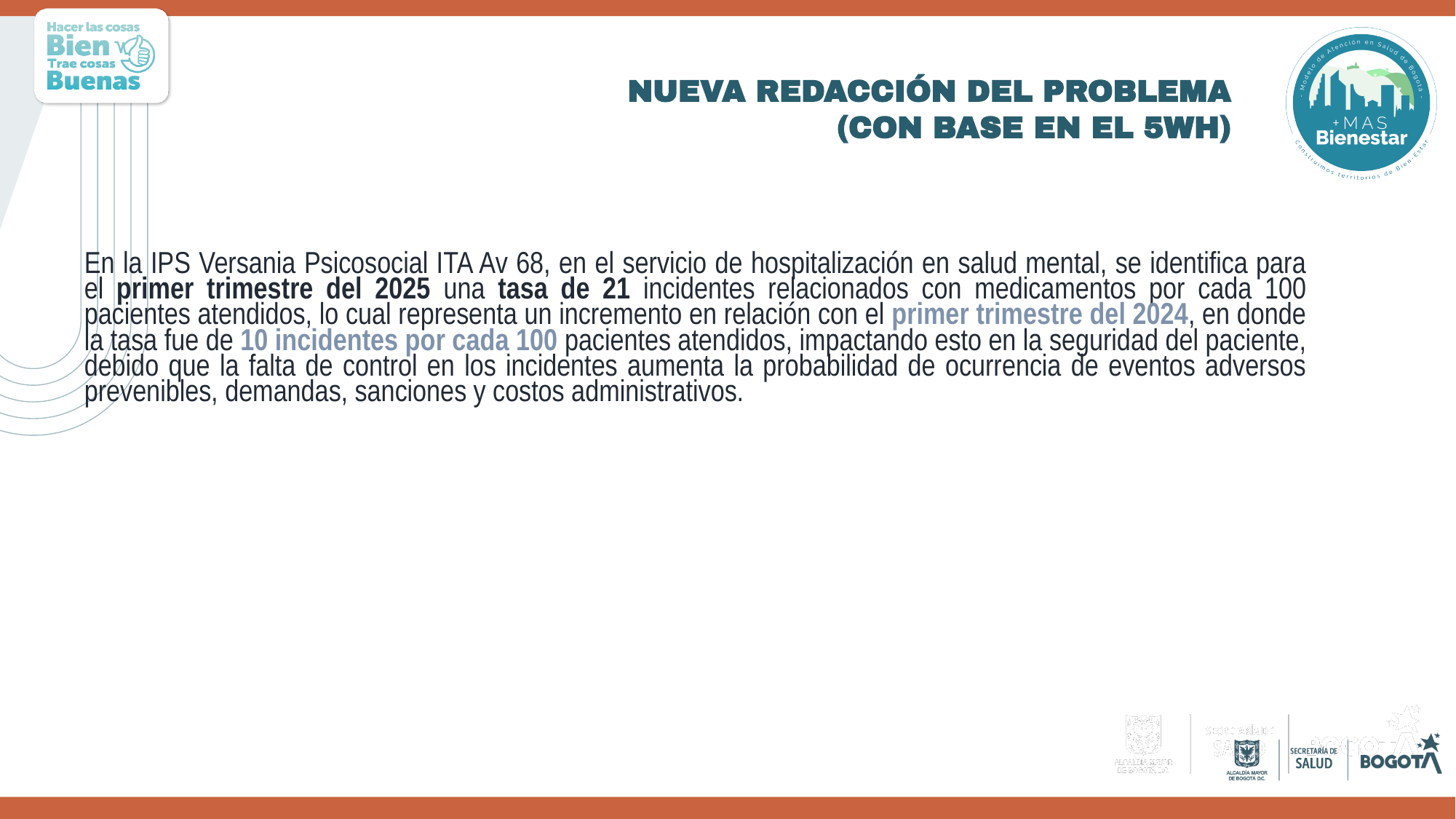

NUEVA REDACCIÓN DEL PROBLEMA
 (CON BASE EN EL 5WH)​

En la IPS Versania Psicosocial ITA Av 68, en el servicio de hospitalización en salud mental, se identifica para el primer trimestre del 2025 una tasa de 21 incidentes relacionados con medicamentos por cada 100 pacientes atendidos, lo cual representa un incremento en relación con el primer trimestre del 2024, en donde la tasa fue de 10 incidentes por cada 100 pacientes atendidos, impactando esto en la seguridad del paciente, debido que la falta de control en los incidentes aumenta la probabilidad de ocurrencia de eventos adversos prevenibles, demandas, sanciones y costos administrativos.